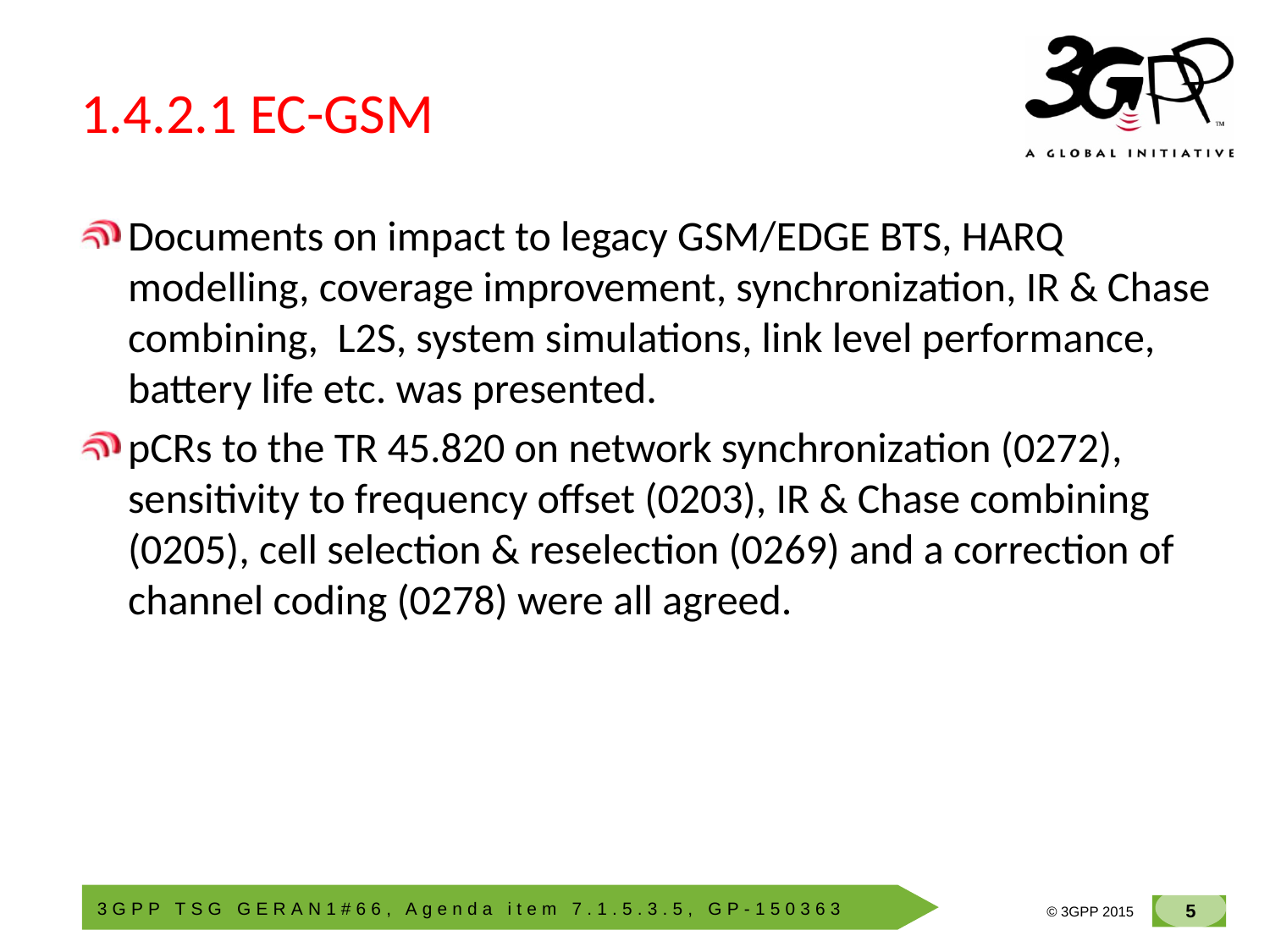

# 1.4.2.1 EC-GSM
Documents on impact to legacy GSM/EDGE BTS, HARQ modelling, coverage improvement, synchronization, IR & Chase combining,  L2S, system simulations, link level performance, battery life etc. was presented.
pCRs to the TR 45.820 on network synchronization (0272), sensitivity to frequency offset (0203), IR & Chase combining (0205), cell selection & reselection (0269) and a correction of channel coding (0278) were all agreed.